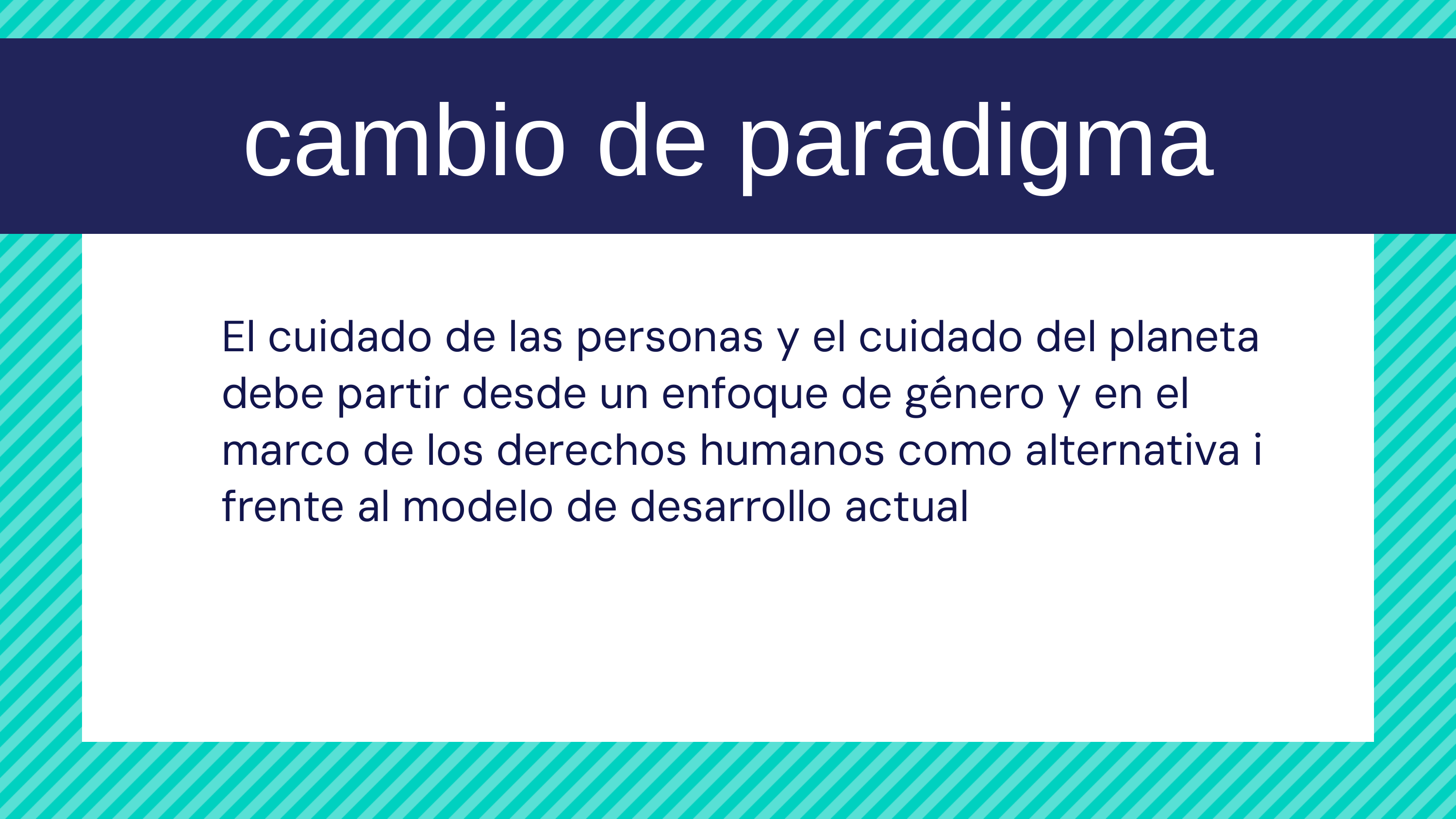

cambio de paradigma

El cuidado de las personas y el cuidado del planeta debe partir desde un enfoque de género y en el marco de los derechos humanos como alternativa i frente al modelo de desarrollo actual